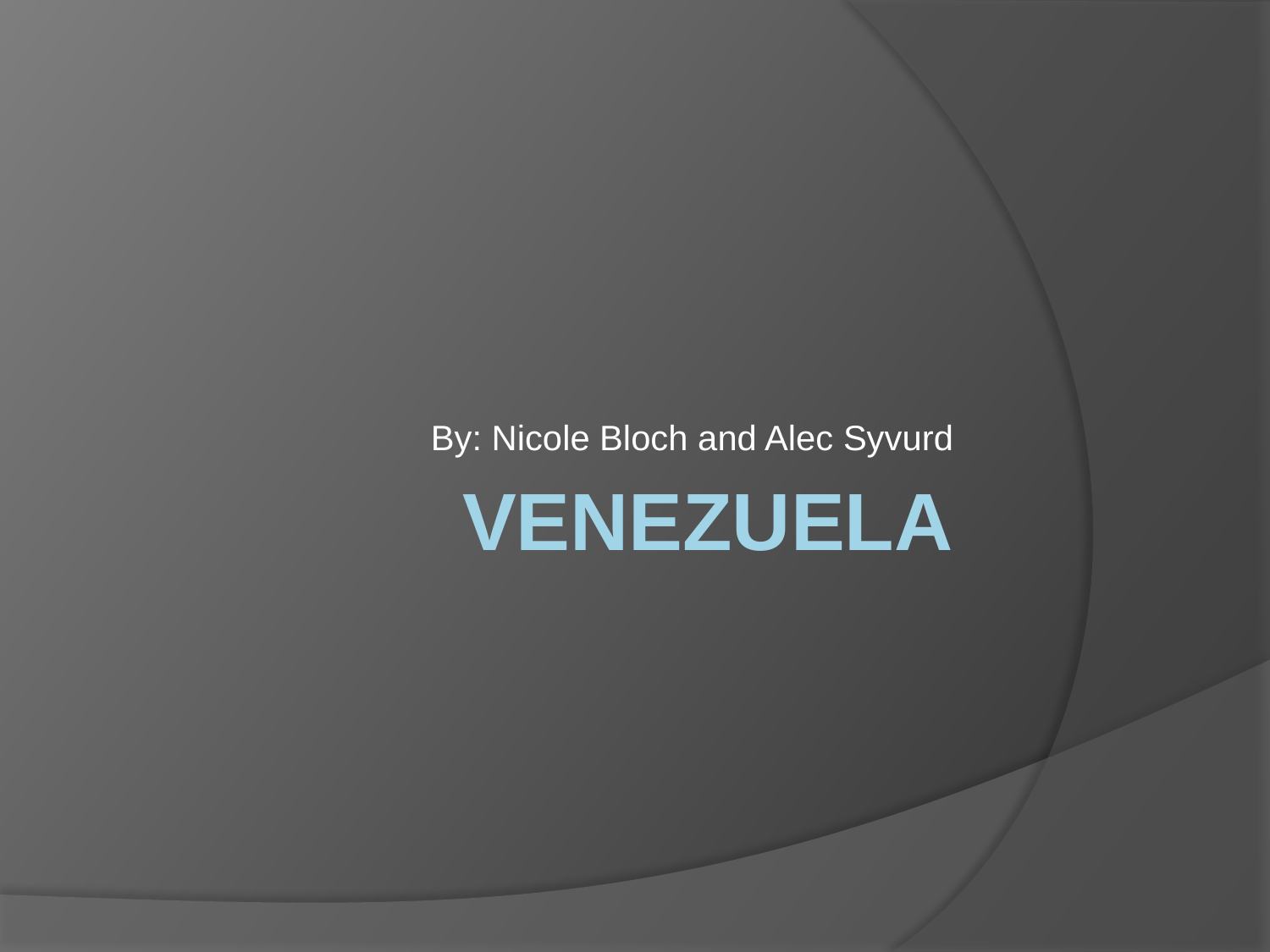

By: Nicole Bloch and Alec Syvurd
# Venezuela